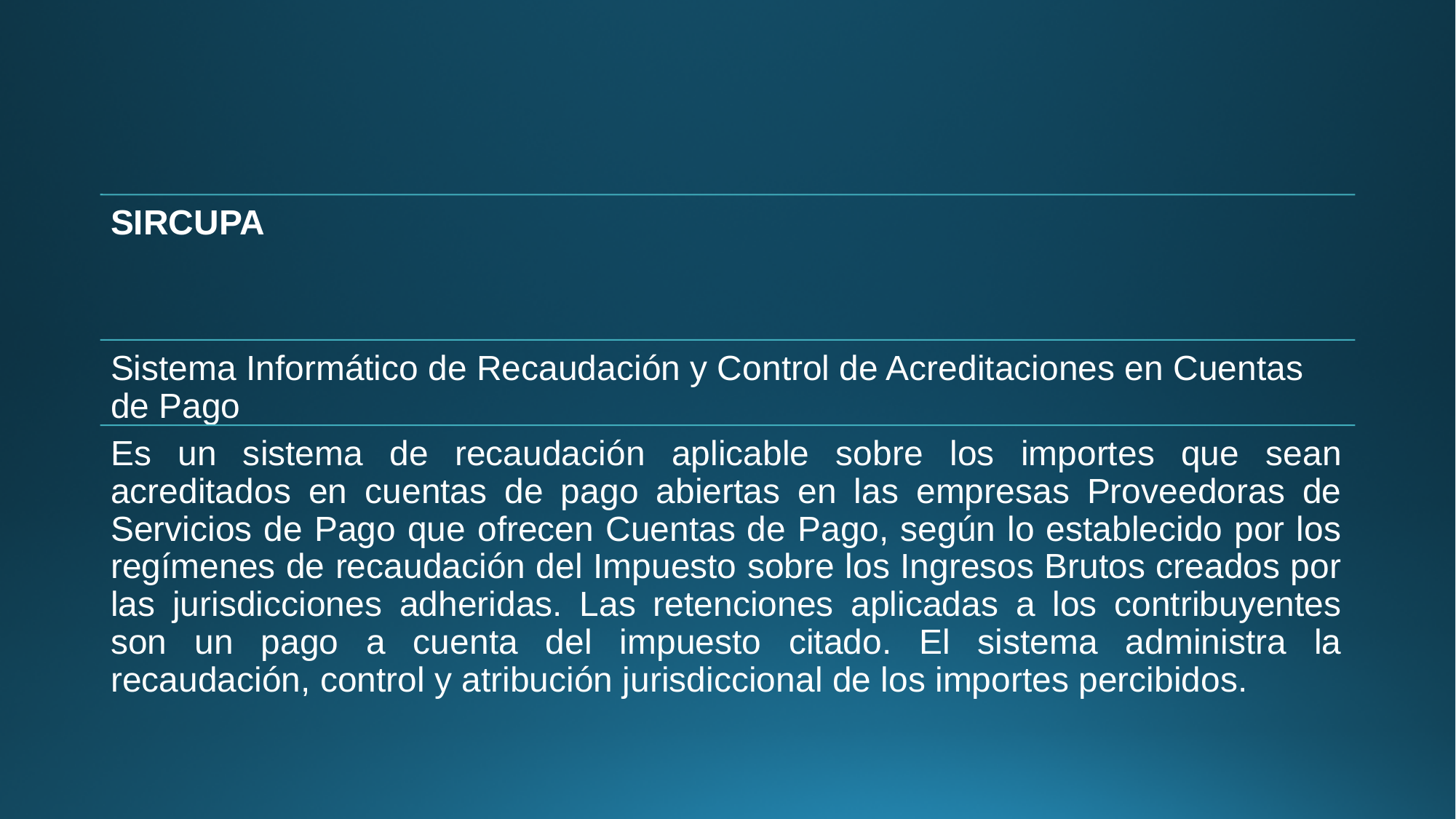

SIRCUPA
Sistema Informático de Recaudación y Control de Acreditaciones en Cuentas de Pago
Es un sistema de recaudación aplicable sobre los importes que sean acreditados en cuentas de pago abiertas en las empresas Proveedoras de Servicios de Pago que ofrecen Cuentas de Pago, según lo establecido por los regímenes de recaudación del Impuesto sobre los Ingresos Brutos creados por las jurisdicciones adheridas. Las retenciones aplicadas a los contribuyentes son un pago a cuenta del impuesto citado. El sistema administra la recaudación, control y atribución jurisdiccional de los importes percibidos.